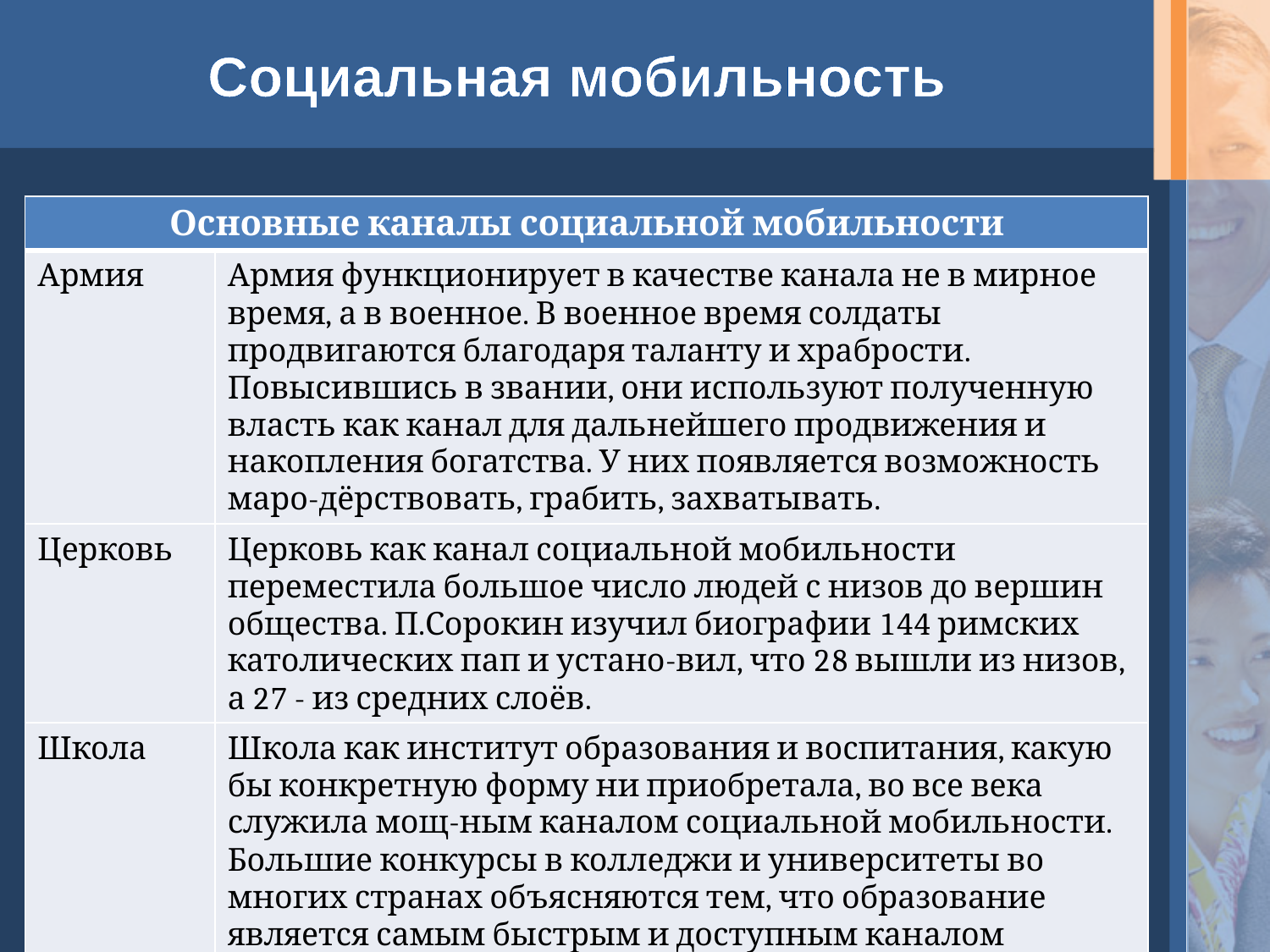

# Социальная мобильность
| Основные каналы социальной мобильности |  |
| --- | --- |
| Армия | Армия функционирует в качестве канала не в мирное время, а в военное. В военное время солдаты продвигаются благодаря таланту и храбрости. Повысившись в звании, они используют полученную власть как канал для дальнейшего продвижения и накопления богатства. У них появляется возможность маро-дёрствовать, грабить, захватывать. |
| Церковь | Церковь как канал социальной мобильности переместила большое число людей с низов до вершин общества. П.Сорокин изучил биографии 144 римских католических пап и устано-вил, что 28 вышли из низов, а 27 - из средних слоёв. |
| Школа | Школа как институт образования и воспитания, какую бы конкретную форму ни приобретала, во все века служила мощ-ным каналом социальной мобильности. Большие конкурсы в колледжи и университеты во многих странах объясняются тем, что образование является самым быстрым и доступным каналом вертикальной мобильности. |